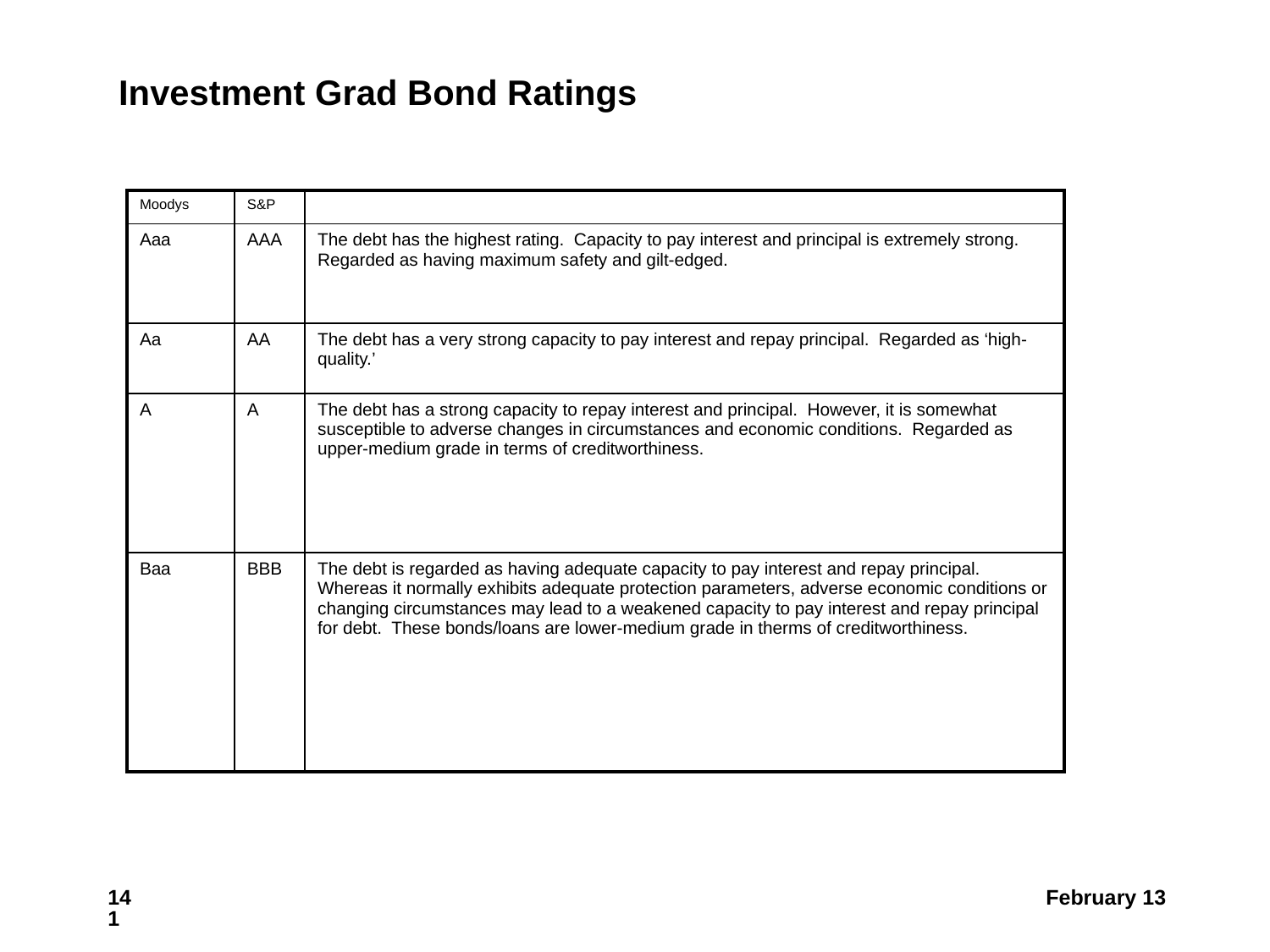

# Investment Grad Bond Ratings
| Moodys | S&P |  |
| --- | --- | --- |
| Aaa | AAA | The debt has the highest rating. Capacity to pay interest and principal is extremely strong. Regarded as having maximum safety and gilt-edged. |
| Aa | AA | The debt has a very strong capacity to pay interest and repay principal. Regarded as ‘high-quality.’ |
| A | A | The debt has a strong capacity to repay interest and principal. However, it is somewhat susceptible to adverse changes in circumstances and economic conditions. Regarded as upper-medium grade in terms of creditworthiness. |
| Baa | BBB | The debt is regarded as having adequate capacity to pay interest and repay principal. Whereas it normally exhibits adequate protection parameters, adverse economic conditions or changing circumstances may lead to a weakened capacity to pay interest and repay principal for debt. These bonds/loans are lower-medium grade in therms of creditworthiness. |